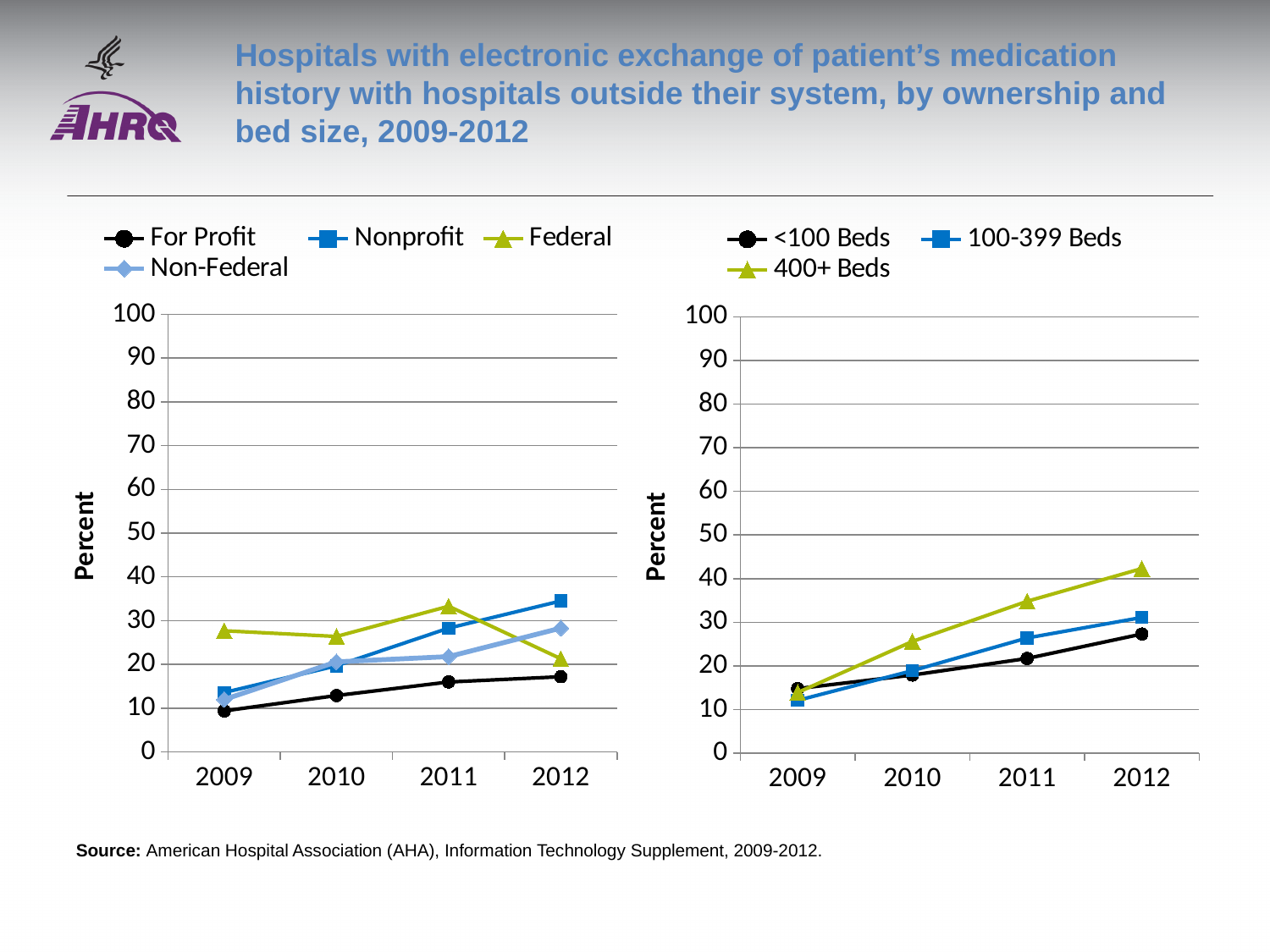

# Hospitals with electronic exchange of patient’s medication history with hospitals outside their system, by ownership and bed size, 2009-2012

### Chart

| Category | For Profit | Nonprofit | Federal | Non-Federal |
|---|---|---|---|---|
| 2009 | 9.4 | 13.6 | 27.7 | 12.0 |
| 2010 | 12.9 | 19.7 | 26.4 | 20.6 |
| 2011 | 16.0 | 28.3 | 33.3 | 21.8 |
| 2012 | 17.2 | 34.5 | 21.3 | 28.3 |

### Chart

| Category | <100 Beds | 100-399 Beds | 400+ Beds |
|---|---|---|---|
| 2009 | 14.8 | 12.1 | 13.9 |
| 2010 | 17.9 | 18.9 | 25.6 |
| 2011 | 21.7 | 26.4 | 34.8 |
| 2012 | 27.3 | 31.1 | 42.3 |
Source: American Hospital Association (AHA), Information Technology Supplement, 2009-2012.